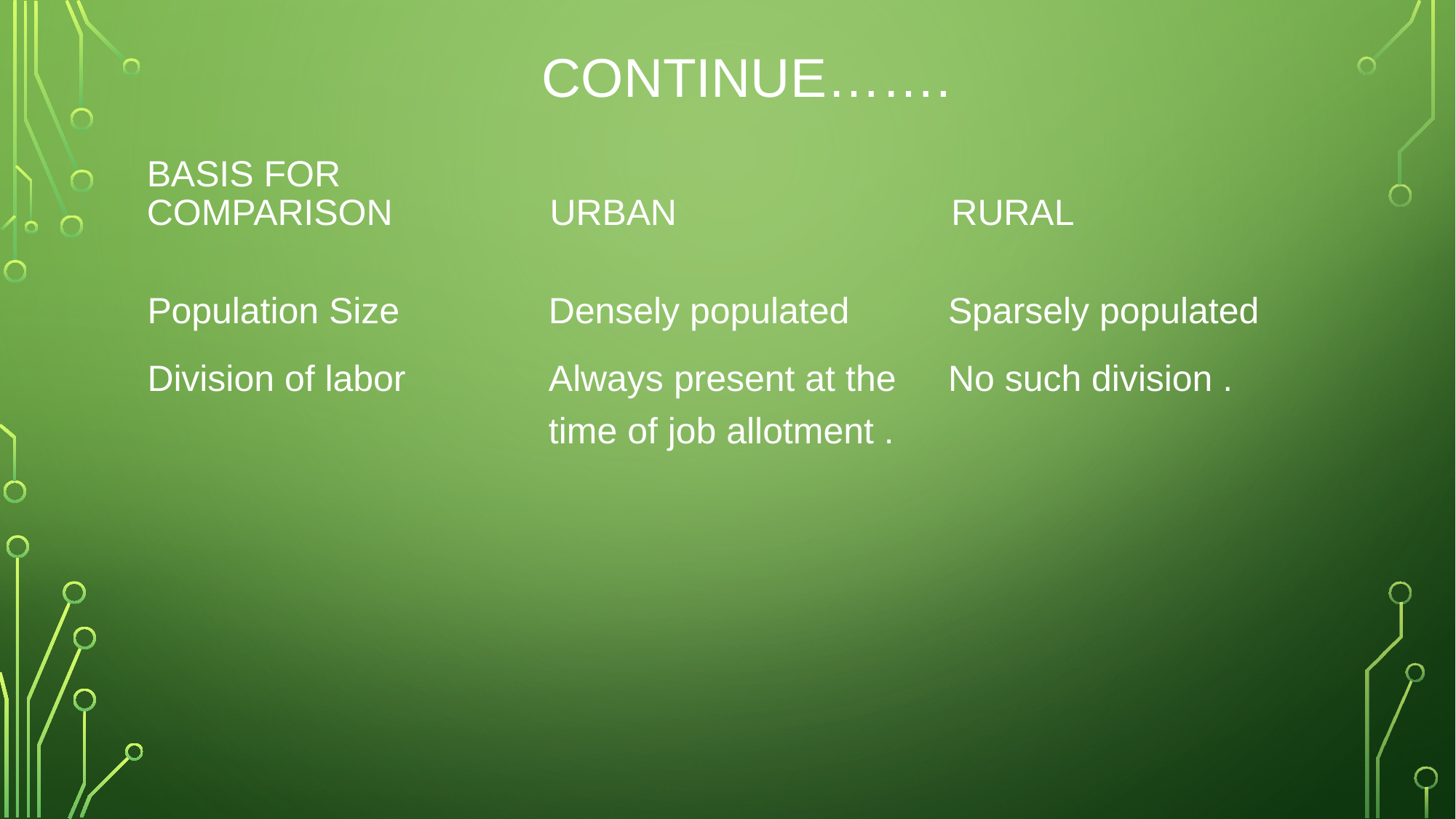

# Continue…….
Basis for comparison
urban
rural
Population Size
Division of labor
Densely populated
Always present at the time of job allotment .
Sparsely populated
No such division .